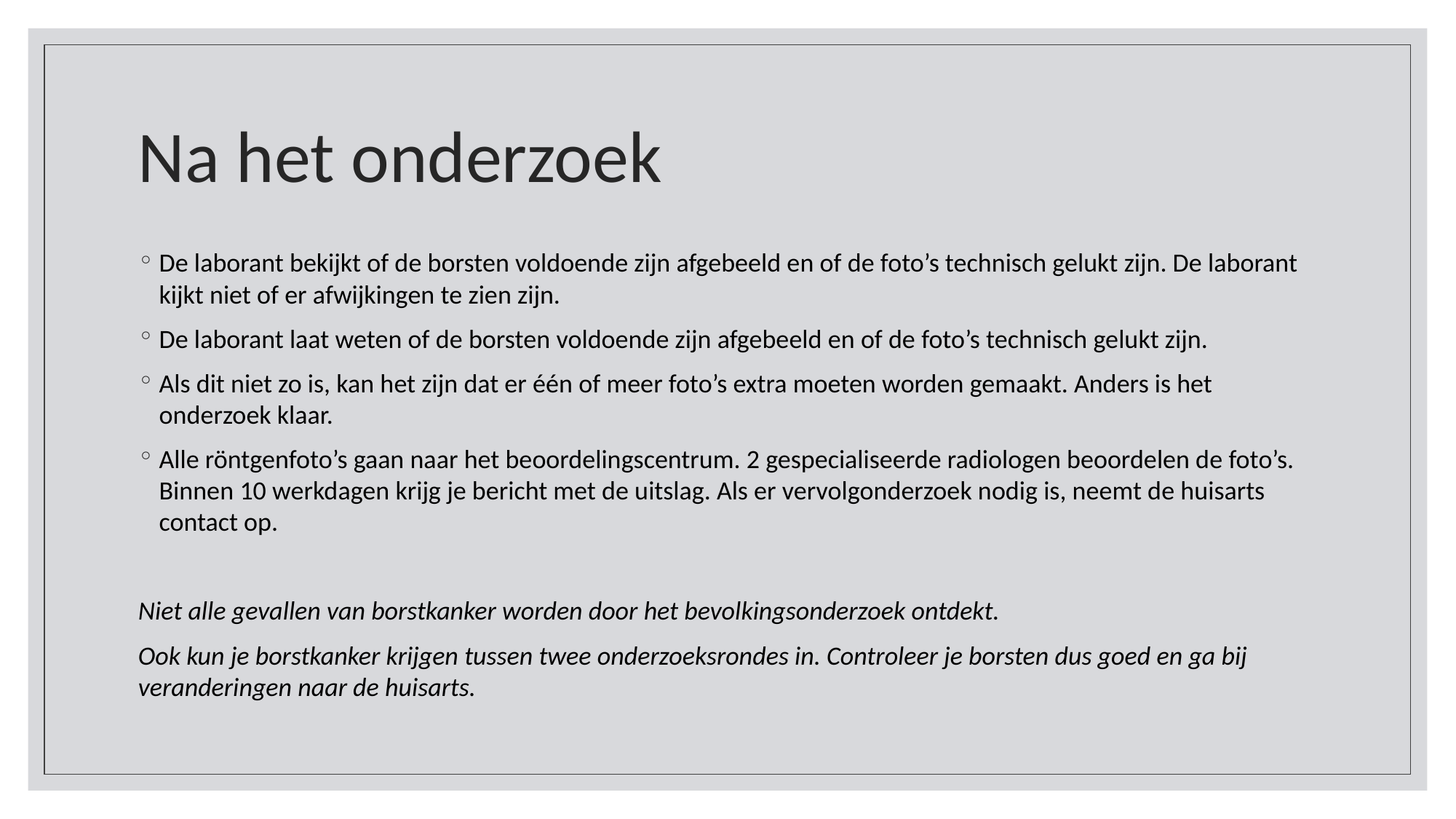

# Na het onderzoek
De laborant bekijkt of de borsten voldoende zijn afgebeeld en of de foto’s technisch gelukt zijn. De laborant kijkt niet of er afwijkingen te zien zijn.
De laborant laat weten of de borsten voldoende zijn afgebeeld en of de foto’s technisch gelukt zijn.
Als dit niet zo is, kan het zijn dat er één of meer foto’s extra moeten worden gemaakt. Anders is het onderzoek klaar.
Alle röntgenfoto’s gaan naar het beoordelingscentrum. 2 gespecialiseerde radiologen beoordelen de foto’s. Binnen 10 werkdagen krijg je bericht met de uitslag. Als er vervolgonderzoek nodig is, neemt de huisarts contact op.

Niet alle gevallen van borstkanker worden door het bevolkingsonderzoek ontdekt.
Ook kun je borstkanker krijgen tussen twee onderzoeksrondes in. Controleer je borsten dus goed en ga bij veranderingen naar de huisarts.